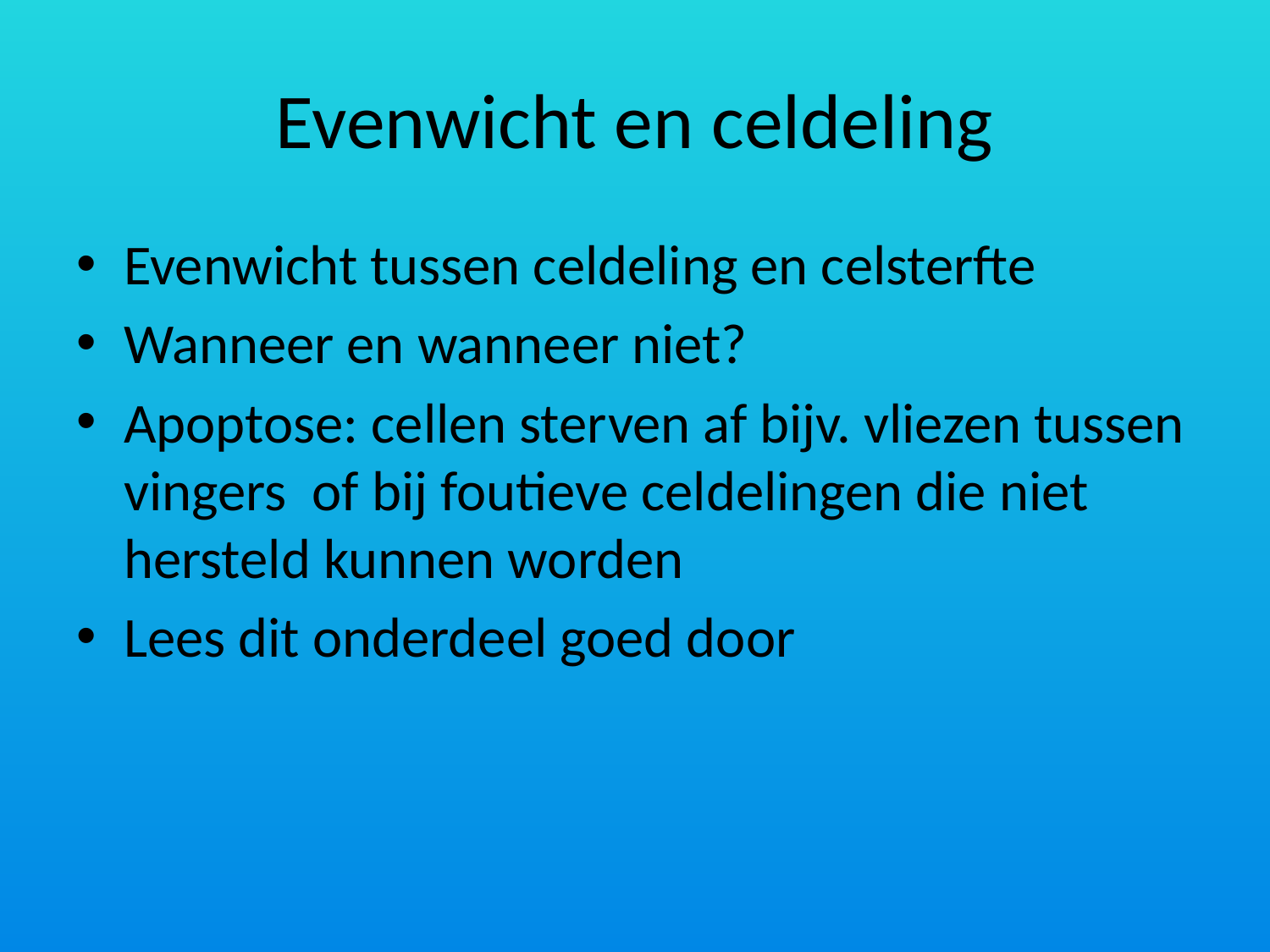

# Evenwicht en celdeling
Evenwicht tussen celdeling en celsterfte
Wanneer en wanneer niet?
Apoptose: cellen sterven af bijv. vliezen tussen vingers  of bij foutieve celdelingen die niet hersteld kunnen worden
Lees dit onderdeel goed door